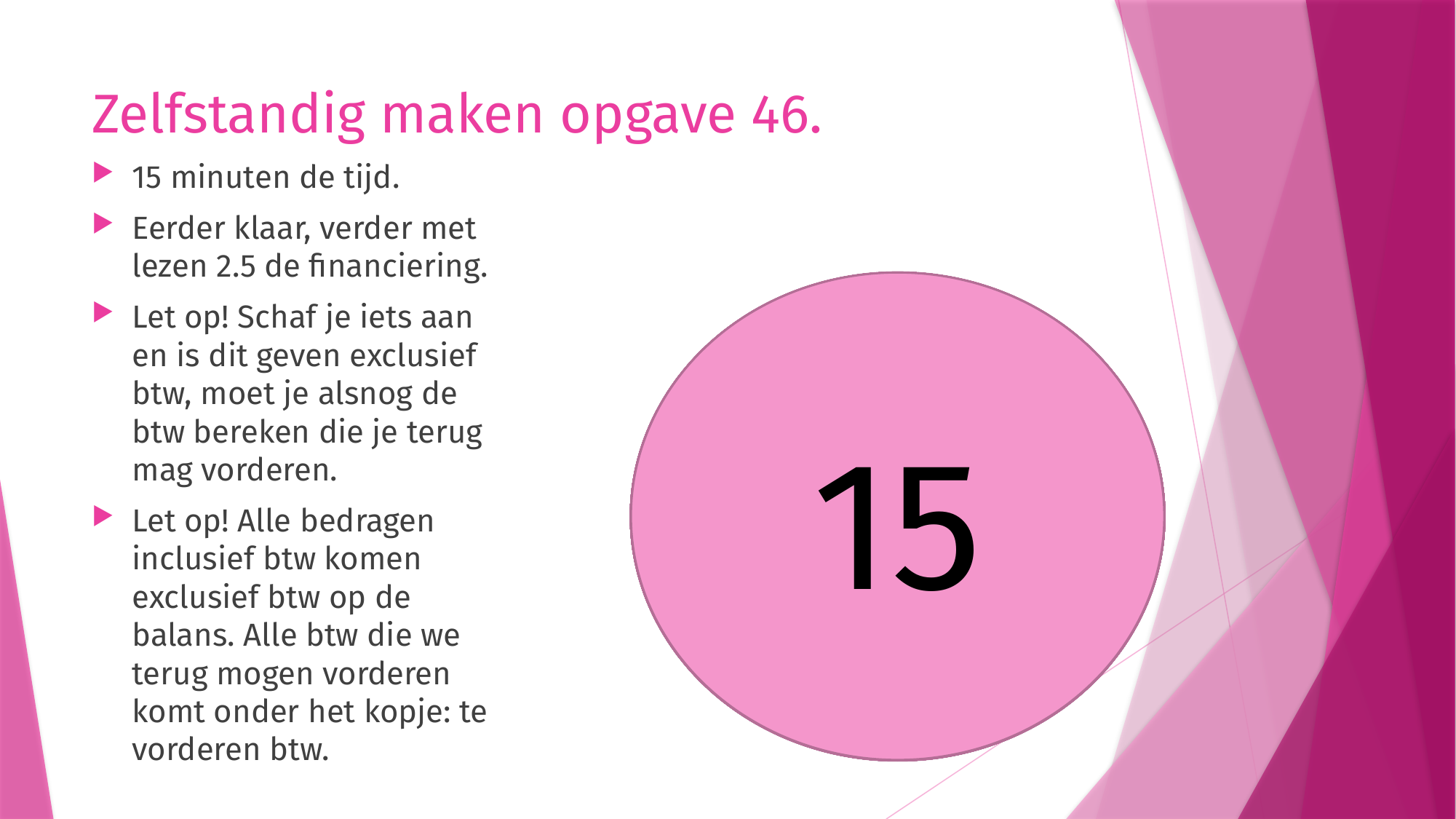

# Zelfstandig maken opgave 46.
15 minuten de tijd.
Eerder klaar, verder met lezen 2.5 de financiering.
Let op! Schaf je iets aan en is dit geven exclusief btw, moet je alsnog de btw bereken die je terug mag vorderen.
Let op! Alle bedragen inclusief btw komen exclusief btw op de balans. Alle btw die we terug mogen vorderen komt onder het kopje: te vorderen btw.
15
13
14
10
11
8
9
5
6
7
4
3
1
2
12